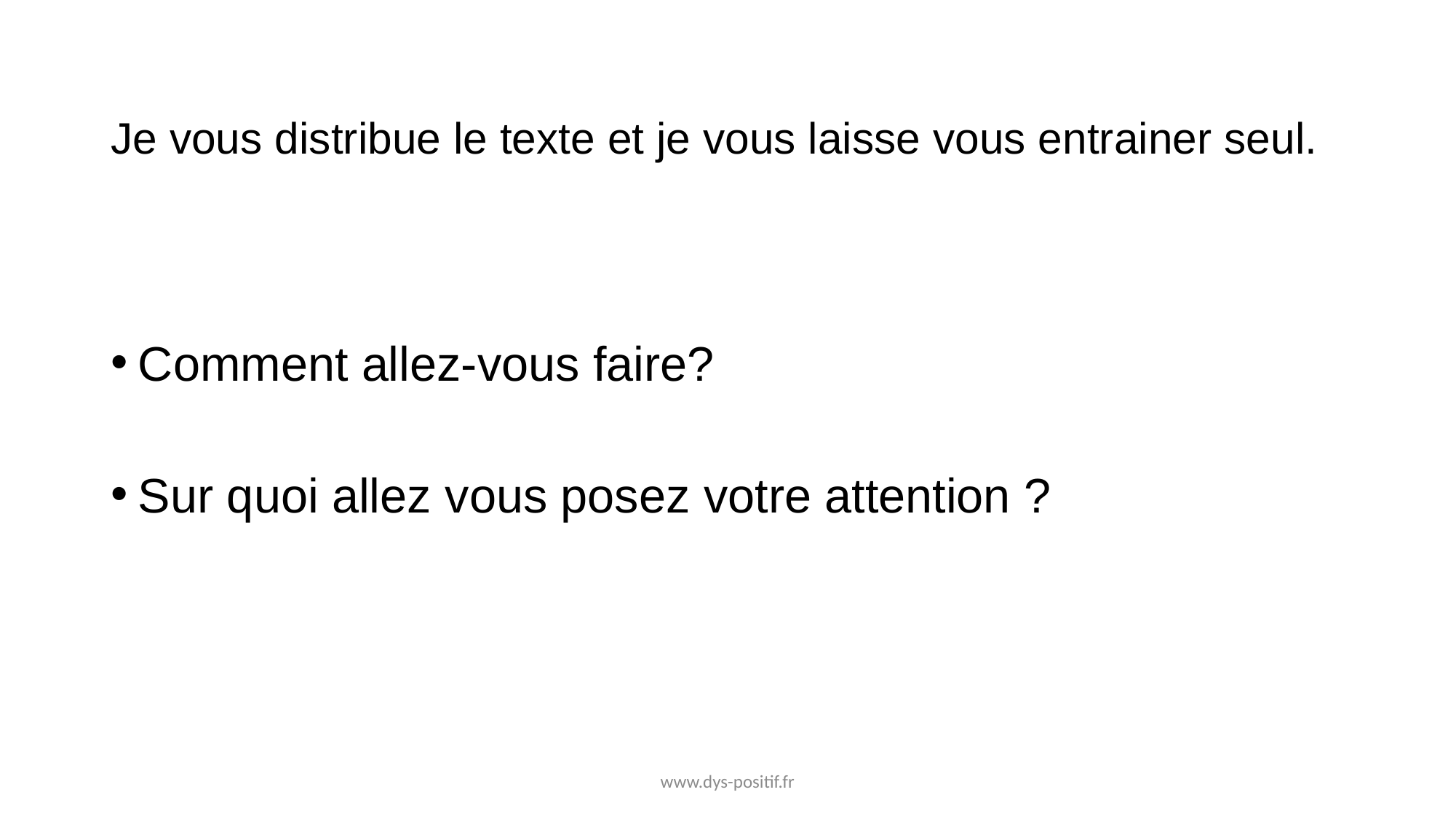

# Je vous distribue le texte et je vous laisse vous entrainer seul.
Comment allez-vous faire?
Sur quoi allez vous posez votre attention ?
www.dys-positif.fr